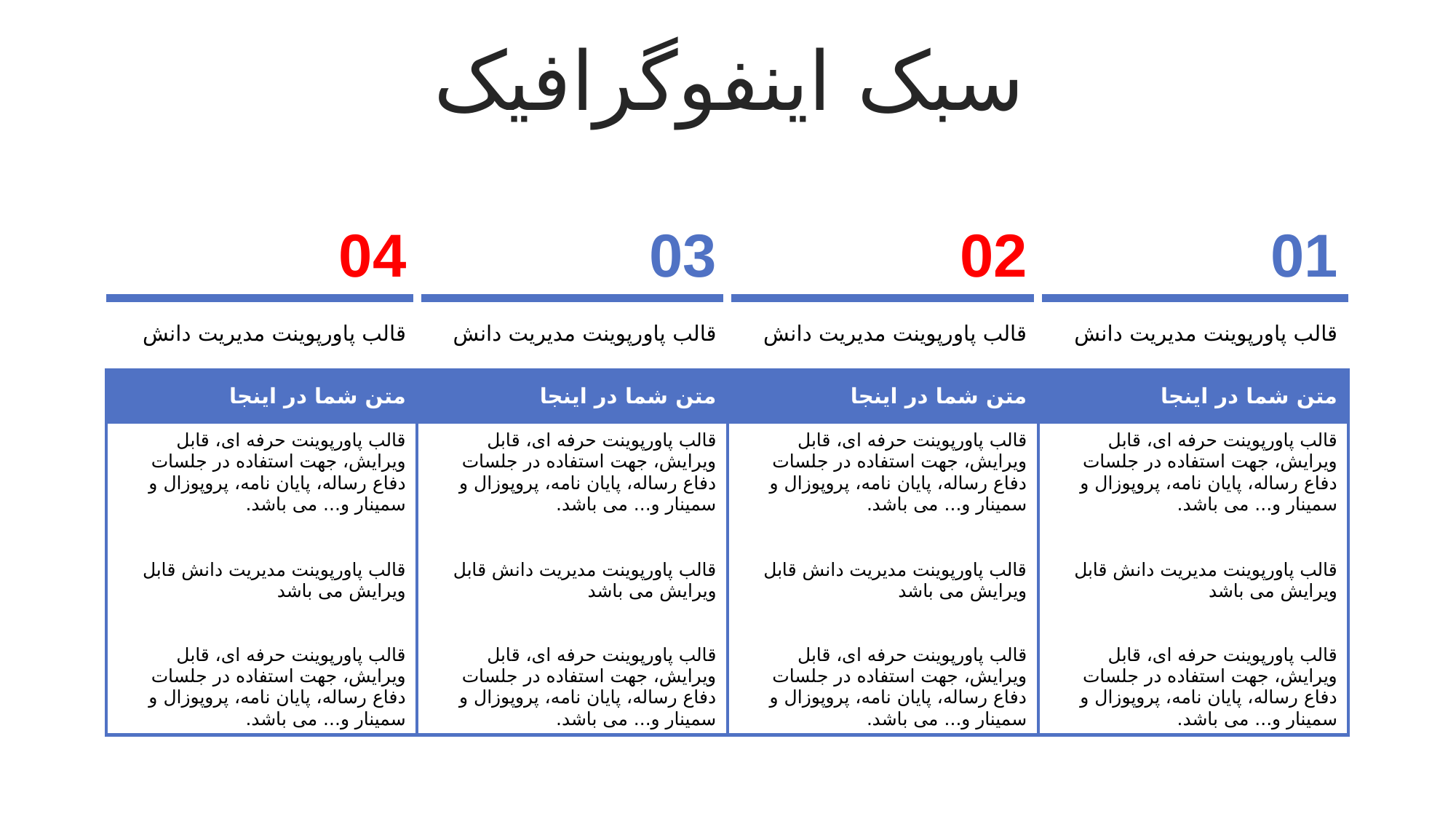

سبک اینفوگرافیک
| 04 | 03 | 02 | 01 |
| --- | --- | --- | --- |
| قالب پاورپوینت مدیریت دانش | قالب پاورپوینت مدیریت دانش | قالب پاورپوینت مدیریت دانش | قالب پاورپوینت مدیریت دانش |
| متن شما در اینجا | متن شما در اینجا | متن شما در اینجا | متن شما در اینجا |
| قالب پاورپوینت حرفه ای، قابل ویرایش، جهت استفاده در جلسات دفاع رساله، پایان نامه، پروپوزال و سمینار و... می باشد. | قالب پاورپوینت حرفه ای، قابل ویرایش، جهت استفاده در جلسات دفاع رساله، پایان نامه، پروپوزال و سمینار و... می باشد. | قالب پاورپوینت حرفه ای، قابل ویرایش، جهت استفاده در جلسات دفاع رساله، پایان نامه، پروپوزال و سمینار و... می باشد. | قالب پاورپوینت حرفه ای، قابل ویرایش، جهت استفاده در جلسات دفاع رساله، پایان نامه، پروپوزال و سمینار و... می باشد. |
| قالب پاورپوینت مدیریت دانش قابل ویرایش می باشد | قالب پاورپوینت مدیریت دانش قابل ویرایش می باشد | قالب پاورپوینت مدیریت دانش قابل ویرایش می باشد | قالب پاورپوینت مدیریت دانش قابل ویرایش می باشد |
| قالب پاورپوینت حرفه ای، قابل ویرایش، جهت استفاده در جلسات دفاع رساله، پایان نامه، پروپوزال و سمینار و... می باشد. | قالب پاورپوینت حرفه ای، قابل ویرایش، جهت استفاده در جلسات دفاع رساله، پایان نامه، پروپوزال و سمینار و... می باشد. | قالب پاورپوینت حرفه ای، قابل ویرایش، جهت استفاده در جلسات دفاع رساله، پایان نامه، پروپوزال و سمینار و... می باشد. | قالب پاورپوینت حرفه ای، قابل ویرایش، جهت استفاده در جلسات دفاع رساله، پایان نامه، پروپوزال و سمینار و... می باشد. |